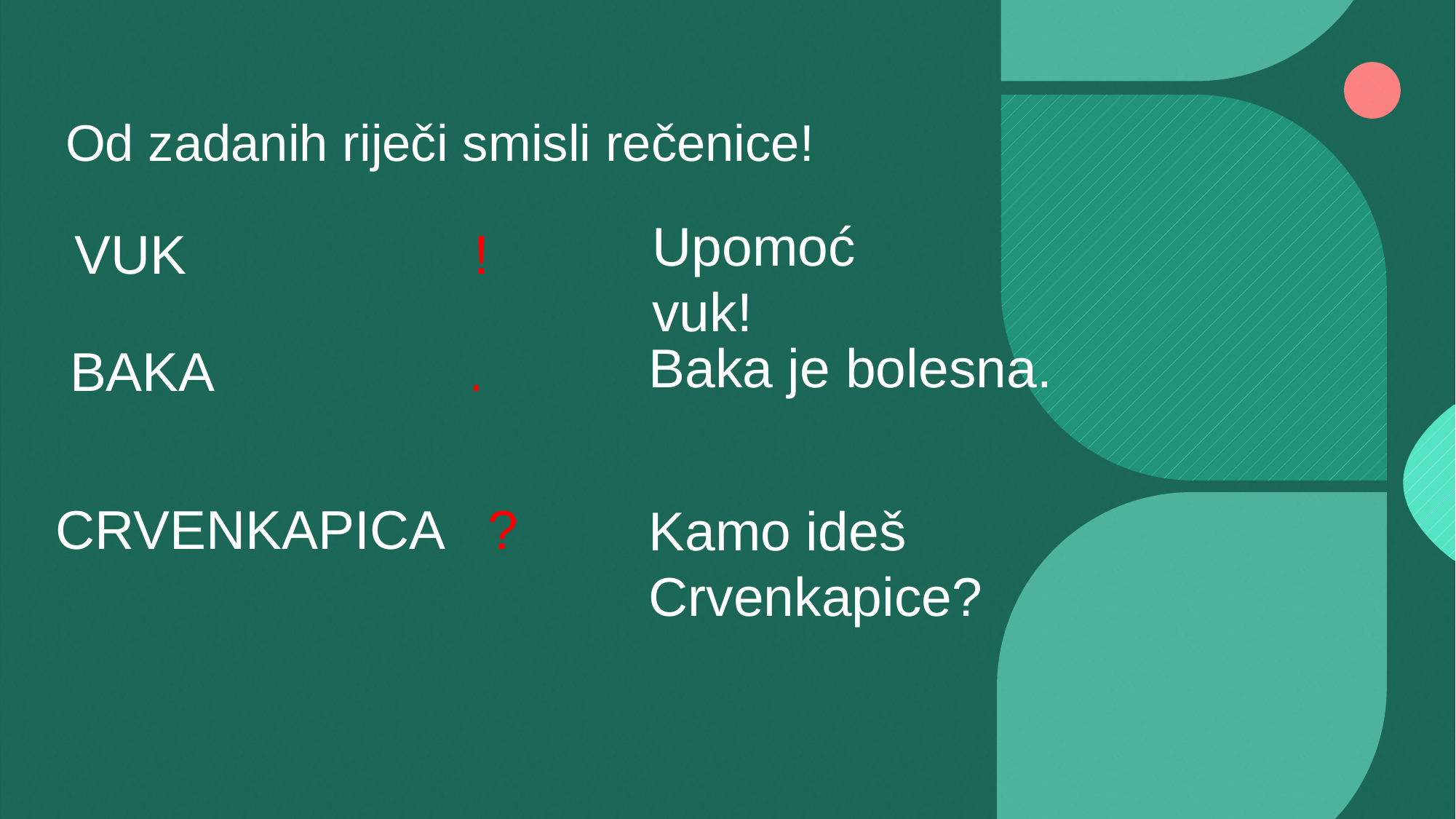

# Od zadanih riječi smisli rečenice!
Upomoć vuk!
VUK                   !

Baka je bolesna.
BAKA                 .
CRVENKAPICA   ?
Kamo ideš Crvenkapice?